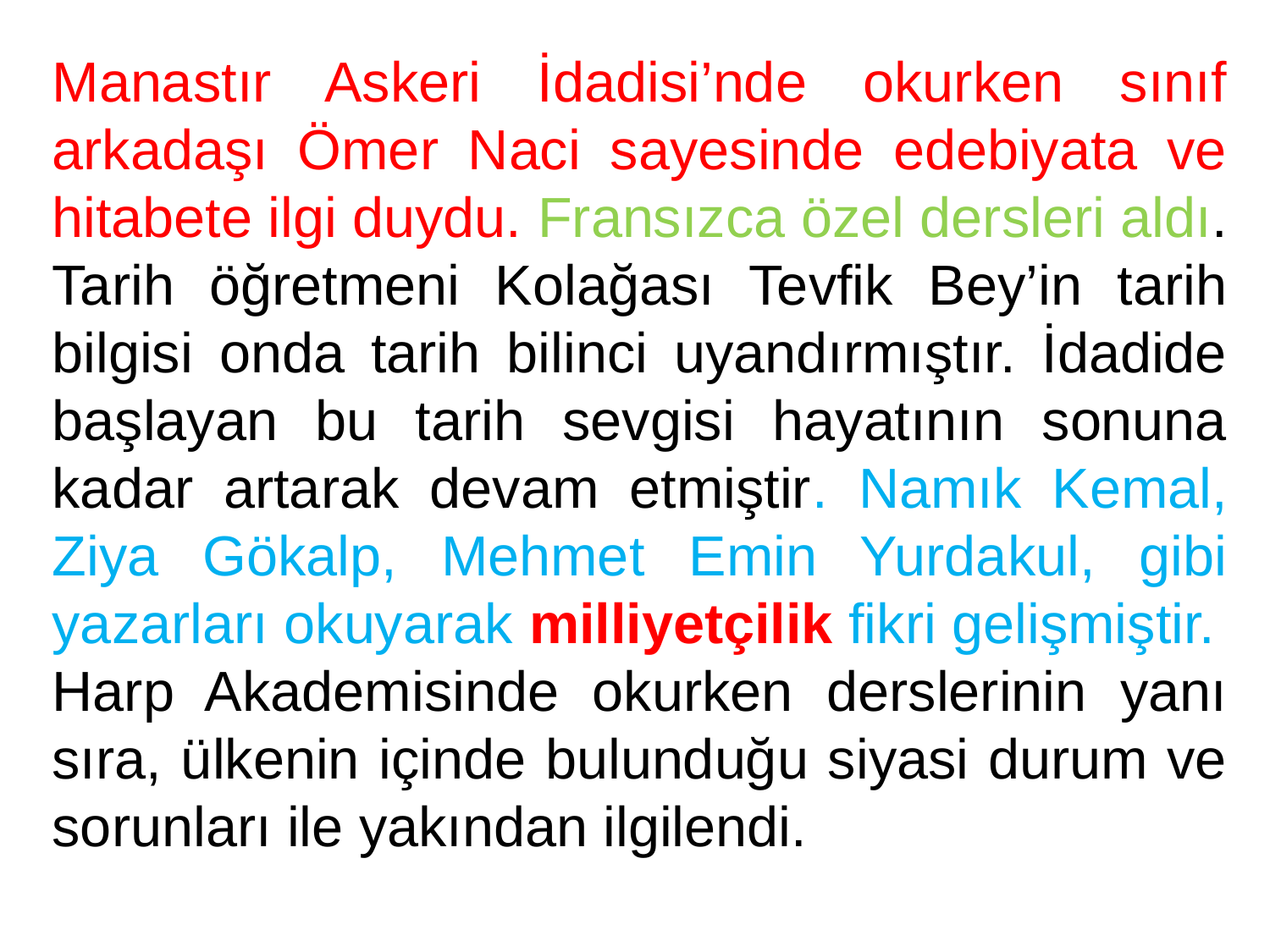

Manastır Askeri İdadisi’nde okurken sınıf arkadaşı Ömer Naci sayesinde edebiyata ve hitabete ilgi duydu. Fransızca özel dersleri aldı. Tarih öğretmeni Kolağası Tevfik Bey’in tarih bilgisi onda tarih bilinci uyandırmıştır. İdadide başlayan bu tarih sevgisi hayatının sonuna kadar artarak devam etmiştir. Namık Kemal, Ziya Gökalp, Mehmet Emin Yurdakul, gibi yazarları okuyarak milliyetçilik fikri gelişmiştir.
Harp Akademisinde okurken derslerinin yanı sıra, ülkenin içinde bulunduğu siyasi durum ve sorunları ile yakından ilgilendi.